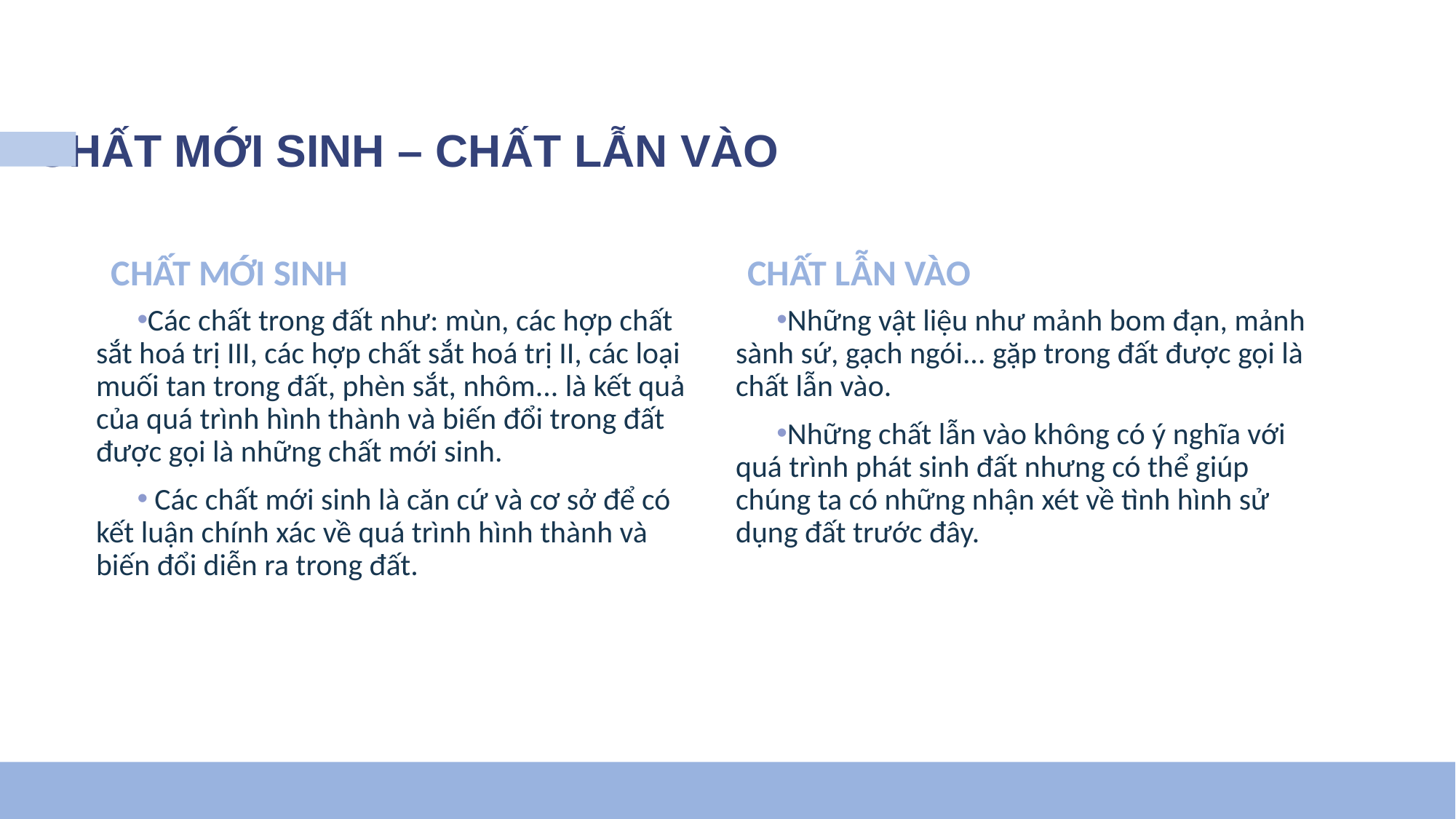

CHẤT MỚI SINH – CHẤT LẪN VÀO

CHẤT MỚI SINH
CHẤT LẪN VÀO
Các chất trong đất như: mùn, các hợp chất sắt hoá trị III, các hợp chất sắt hoá trị II, các loại muối tan trong đất, phèn sắt, nhôm... là kết quả của quá trình hình thành và biến đổi trong đất được gọi là những chất mới sinh.
 Các chất mới sinh là căn cứ và cơ sở để có kết luận chính xác về quá trình hình thành và biến đổi diễn ra trong đất.

Những vật liệu như mảnh bom đạn, mảnh sành sứ, gạch ngói... gặp trong đất được gọi là chất lẫn vào.
Những chất lẫn vào không có ý nghĩa với quá trình phát sinh đất nhưng có thể giúp chúng ta có những nhận xét về tình hình sử dụng đất trước đây.
25